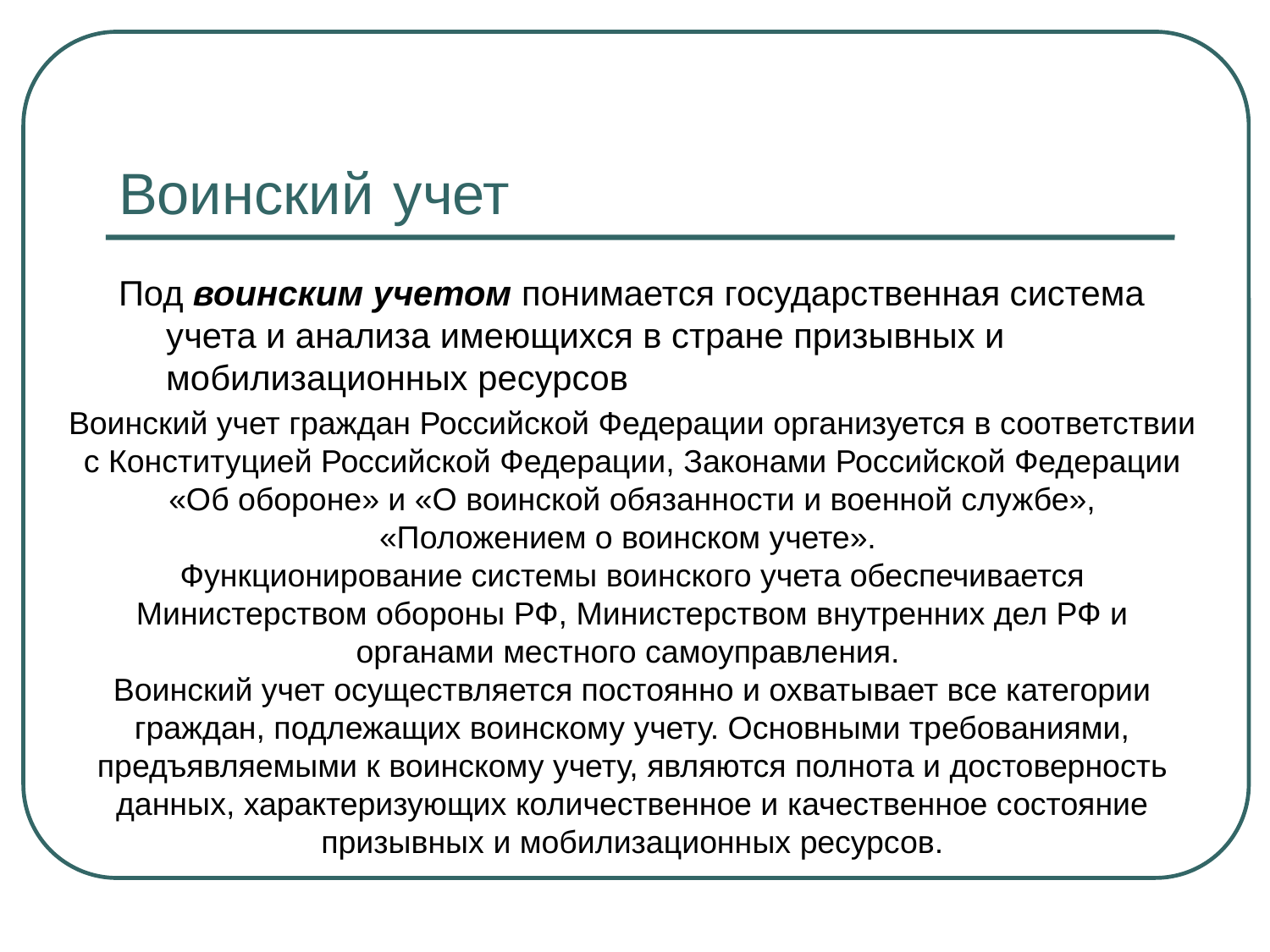

# Воинский учет
Под воинским учетом понимается государственная система учета и анализа имеющихся в стране призывных и мобилизационных ресурсов
Воинский учет граждан Российской Федерации организуется в соответствии с Конституцией Российской Федерации, Законами Российской Федерации «Об обороне» и «О воинской обязанности и военной службе», «Положением о воинском учете».
Функционирование системы воинского учета обеспечивается Министерством обороны РФ, Министерством внутренних дел РФ и органами местного самоуправления.
Воинский учет осуществляется постоянно и охватывает все категории граждан, подлежащих воинскому учету. Основными требованиями, предъявляемыми к воинскому учету, являются полнота и достоверность данных, характеризующих количественное и качественное состояние призывных и мобилизационных ресурсов.